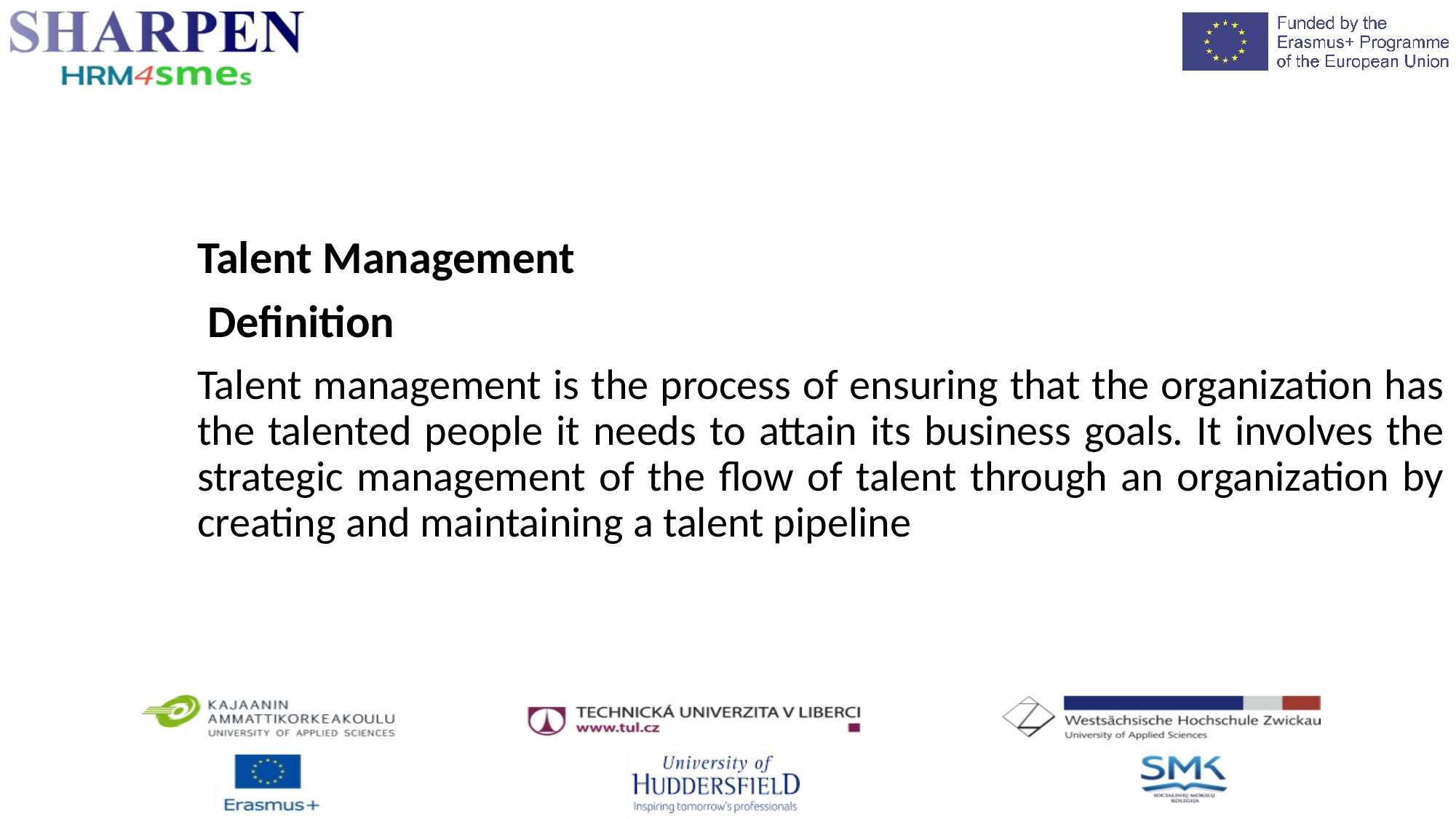

Talent Management
 Definition
Talent management is the process of ensuring that the organization has the talented people it needs to attain its business goals. It involves the strategic management of the flow of talent through an organization by creating and maintaining a talent pipeline